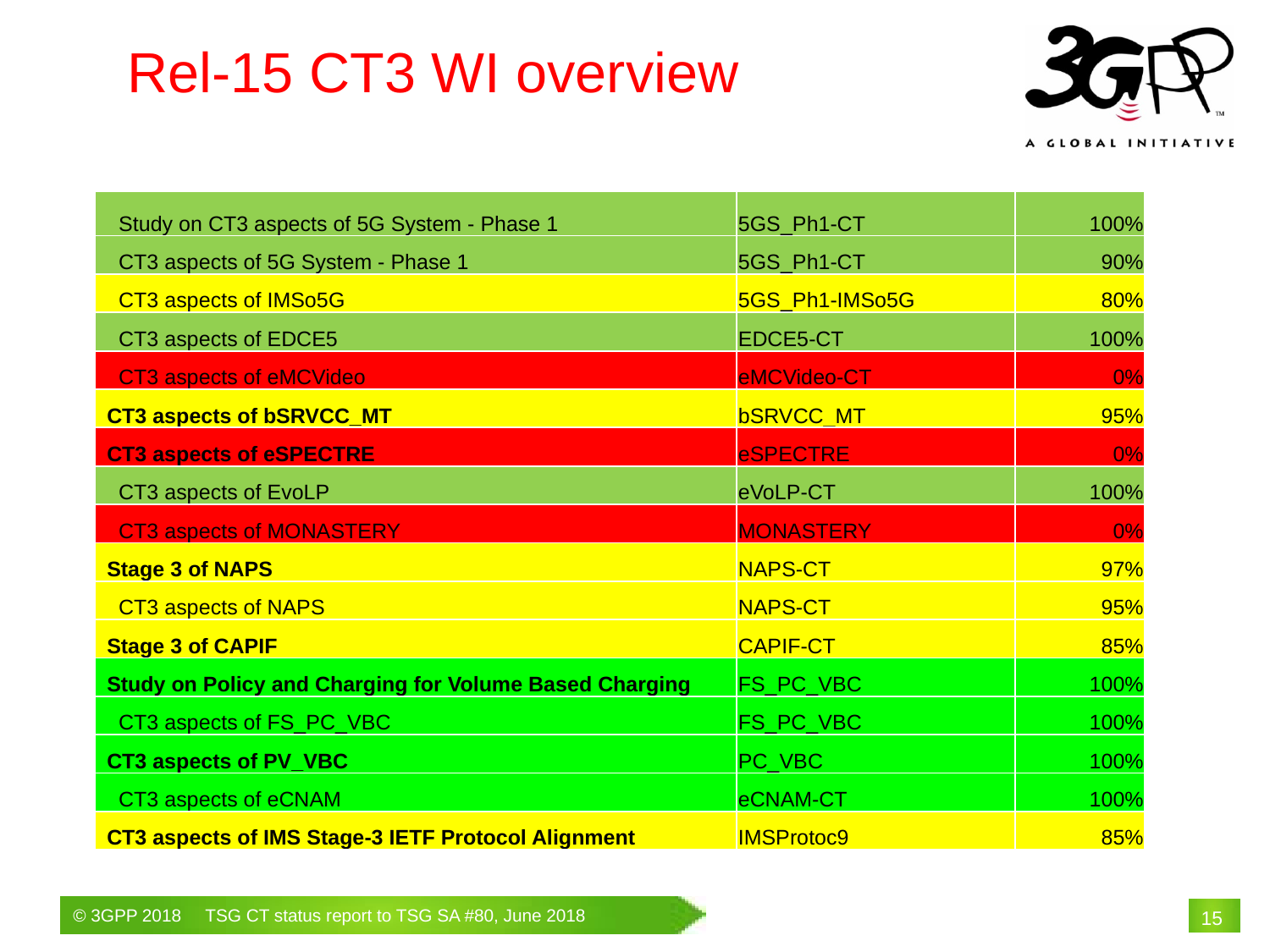

Rel-15 CT3 WI overview

| Study on CT3 aspects of 5G System - Phase 1 | 5GS\_Ph1-CT | 100% |
| --- | --- | --- |
| CT3 aspects of 5G System - Phase 1 | 5GS\_Ph1-CT | 90% |
| CT3 aspects of IMSo5G | 5GS\_Ph1-IMSo5G | 80% |
| CT3 aspects of EDCE5 | EDCE5-CT | 100% |
| CT3 aspects of eMCVideo | eMCVideo-CT | 0% |
| CT3 aspects of bSRVCC\_MT | bSRVCC\_MT | 95% |
| CT3 aspects of eSPECTRE | eSPECTRE | 0% |
| CT3 aspects of EvoLP | eVoLP-CT | 100% |
| CT3 aspects of MONASTERY | MONASTERY | 0% |
| Stage 3 of NAPS | NAPS-CT | 97% |
| CT3 aspects of NAPS | NAPS-CT | 95% |
| Stage 3 of CAPIF | CAPIF-CT | 85% |
| Study on Policy and Charging for Volume Based Charging | FS\_PC\_VBC | 100% |
| CT3 aspects of FS\_PC\_VBC | FS\_PC\_VBC | 100% |
| CT3 aspects of PV\_VBC | PC\_VBC | 100% |
| CT3 aspects of eCNAM | eCNAM-CT | 100% |
| CT3 aspects of IMS Stage-3 IETF Protocol Alignment | IMSProtoc9 | 85% |

# 15